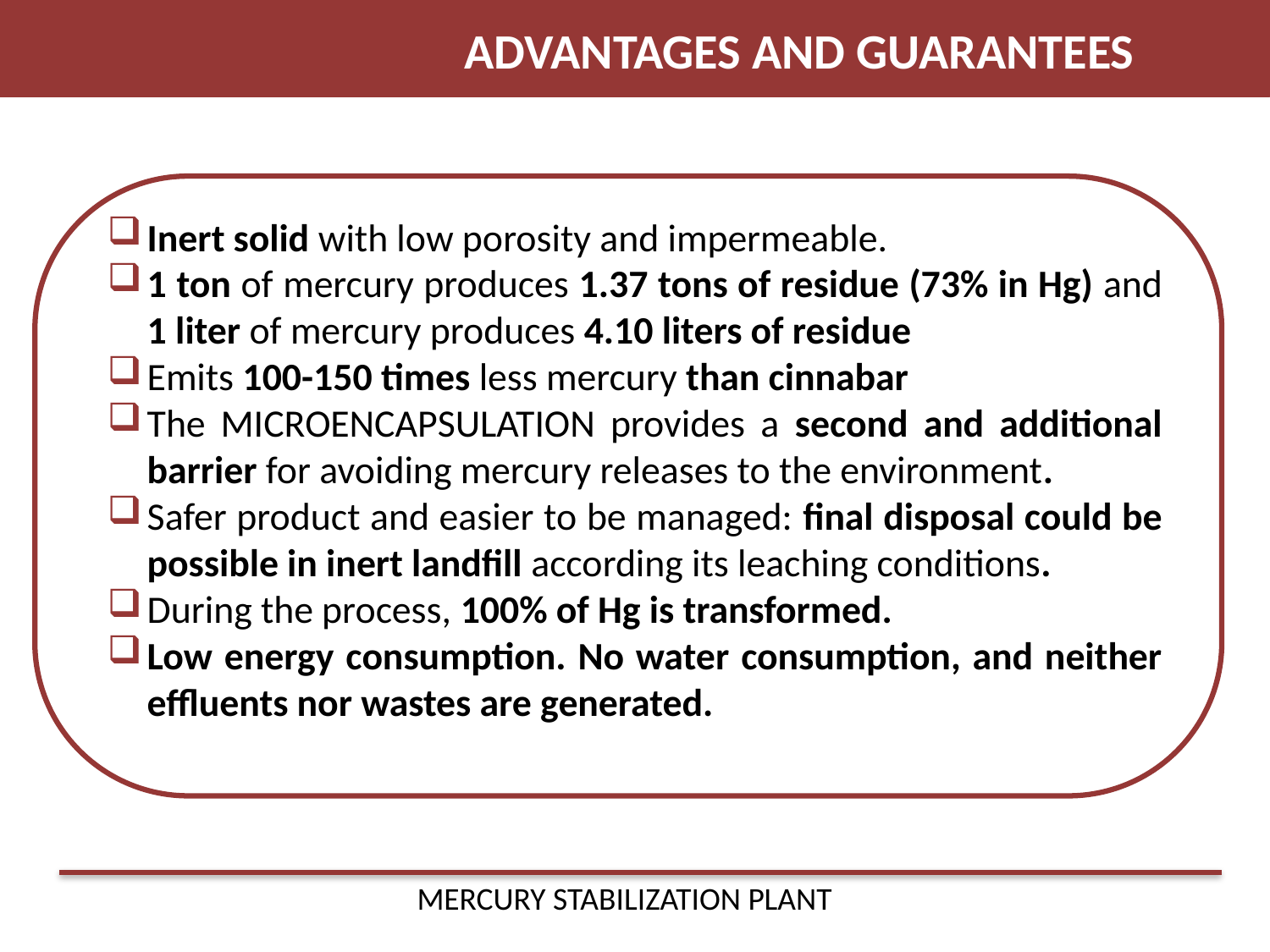

ADVANTAGES AND GUARANTEES

Inert solid with low porosity and impermeable.
1 ton of mercury produces 1.37 tons of residue (73% in Hg) and 1 liter of mercury produces 4.10 liters of residue
Emits 100-150 times less mercury than cinnabar
The MICROENCAPSULATION provides a second and additional barrier for avoiding mercury releases to the environment.
Safer product and easier to be managed: final disposal could be possible in inert landfill according its leaching conditions.
During the process, 100% of Hg is transformed.
Low energy consumption. No water consumption, and neither effluents nor wastes are generated.
MERCURY STABILIZATION PLANT